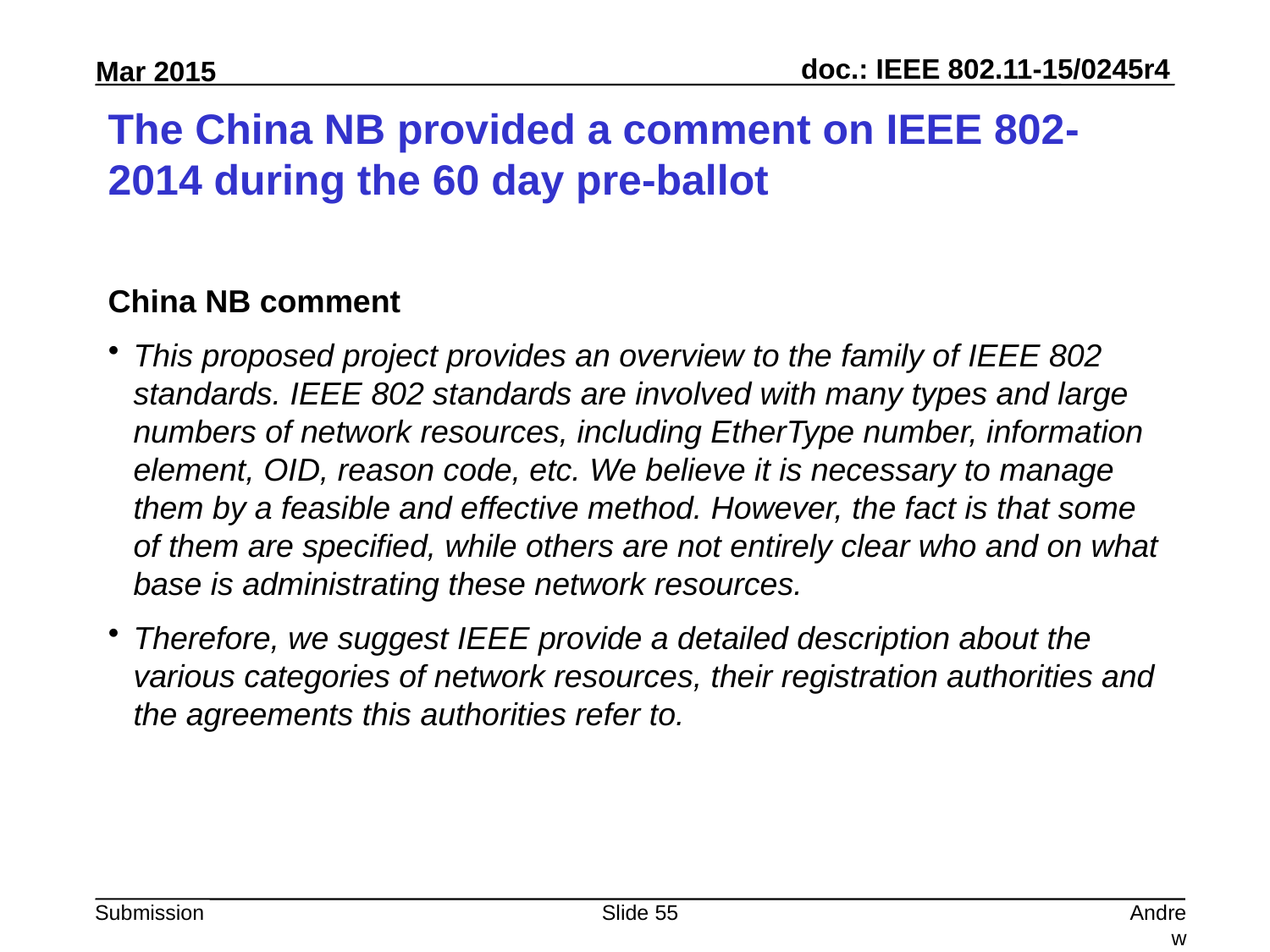

# The China NB provided a comment on IEEE 802-2014 during the 60 day pre-ballot
China NB comment
This proposed project provides an overview to the family of IEEE 802 standards. IEEE 802 standards are involved with many types and large numbers of network resources, including EtherType number, information element, OID, reason code, etc. We believe it is necessary to manage them by a feasible and effective method. However, the fact is that some of them are specified, while others are not entirely clear who and on what base is administrating these network resources.
Therefore, we suggest IEEE provide a detailed description about the various categories of network resources, their registration authorities and the agreements this authorities refer to.
Slide 55
Andrew Myles, Cisco